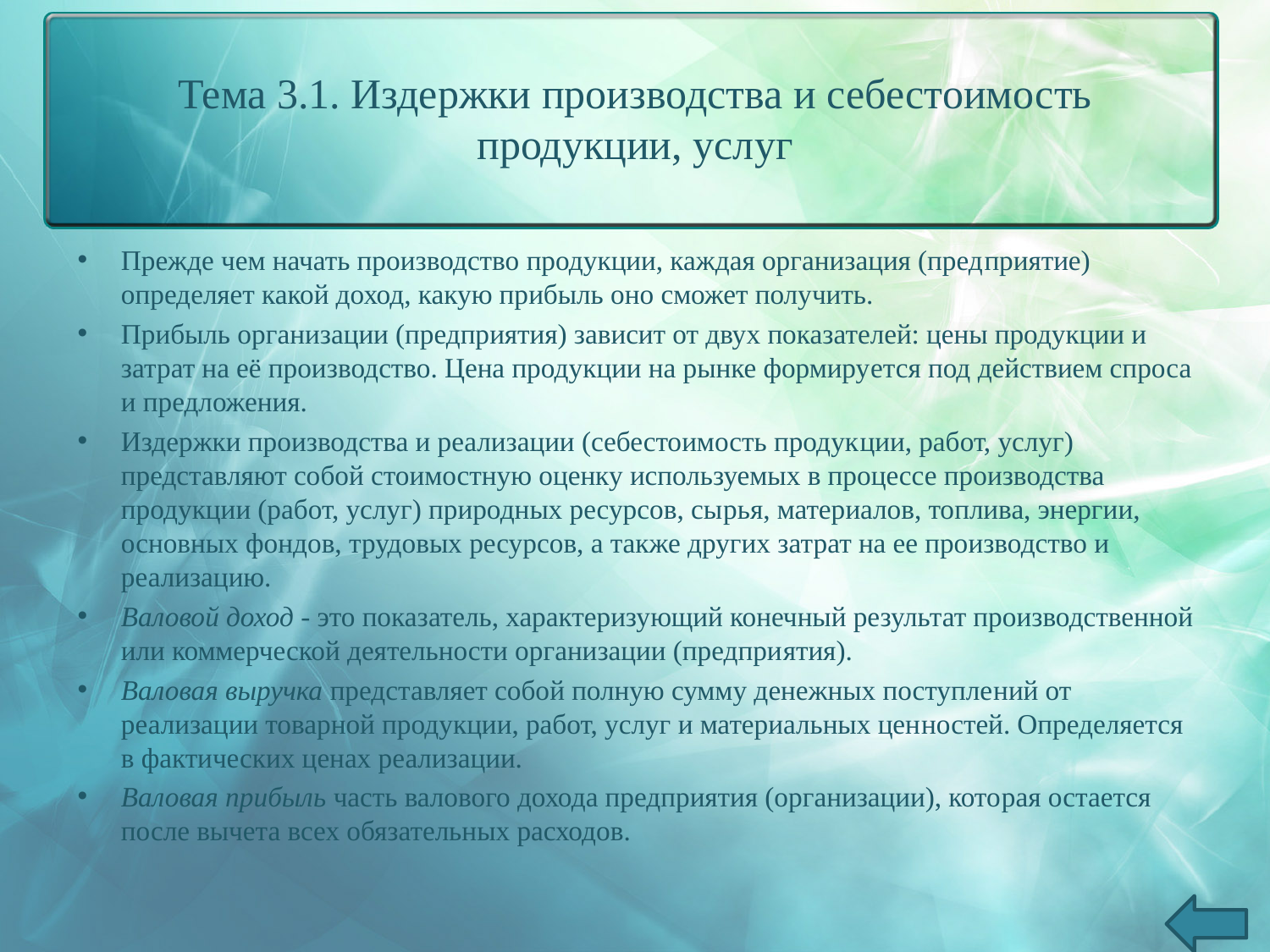

# Тема 3.1. Издержки производства и себестоимость продукции, услуг
Прежде чем начать производство продукции, каждая организация (пред­приятие) определяет какой доход, какую прибыль оно сможет получить.
Прибыль организации (предприятия) зависит от двух показателей: цены продукции и затрат на её производство. Цена продукции на рынке формиру­ется под действием спроса и предложения.
Издержки производства и реализации (себестоимость продук­ции, работ, услуг) представляют собой стоимостную оценку используемых в процессе производства продукции (работ, услуг) природных ресурсов, сы­рья, материалов, топлива, энергии, основных фондов, трудовых ресурсов, а также других затрат на ее производство и реализацию.
Валовой доход - это показатель, характеризующий конечный результат производственной или коммерческой деятельности организации (предпри­ятия).
Валовая выручка представляет собой полную сумму денежных поступле­ний от реализации товарной продукции, работ, услуг и материальных цен­ностей. Определяется в фактических ценах реализации.
Валовая прибыль часть валового дохода предприятия (организации), кото­рая остается после вычета всех обязательных расходов.